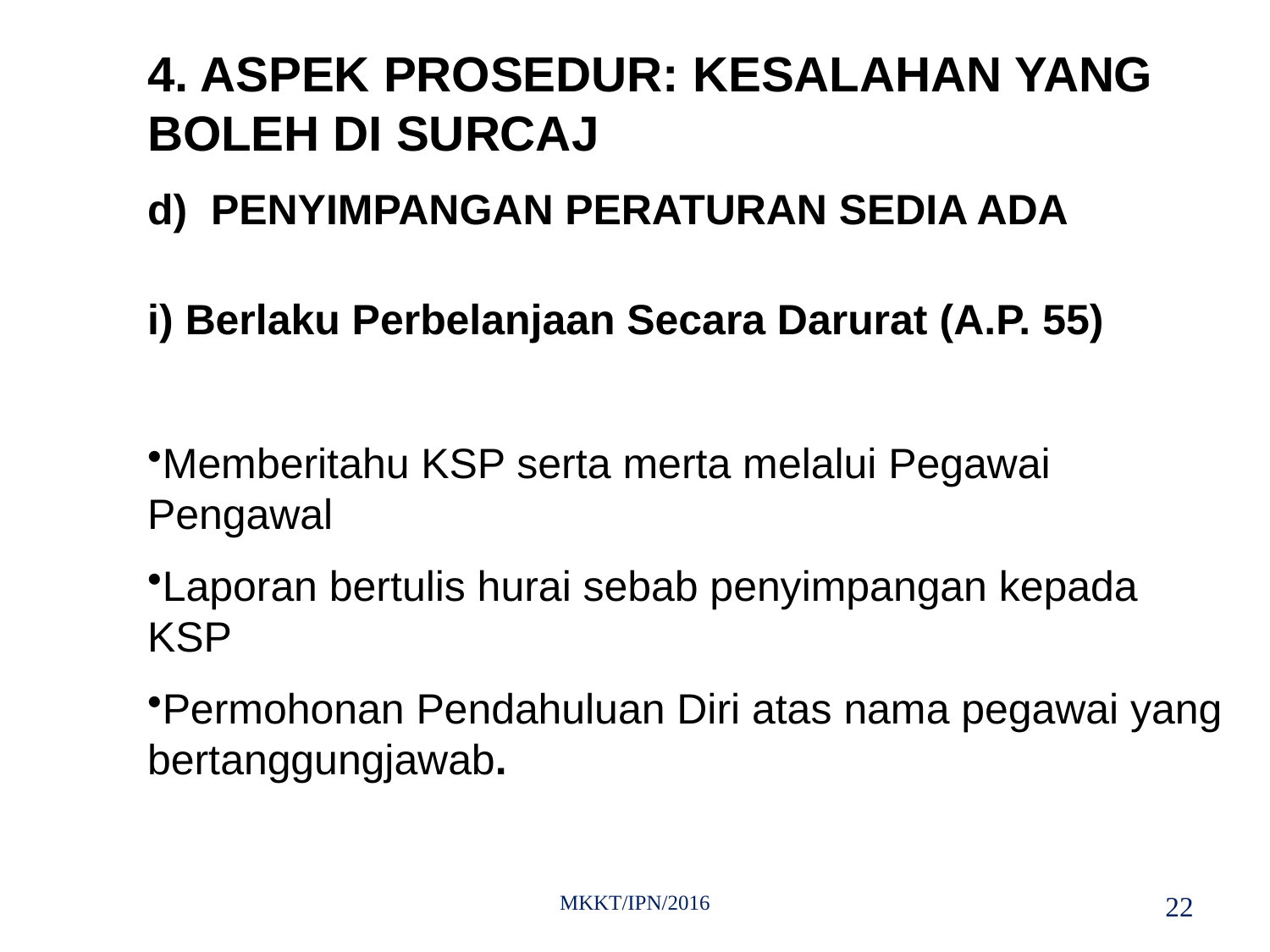

4. ASPEK PROSEDUR: KESALAHAN YANG BOLEH DI SURCAJ
d)  PENYIMPANGAN PERATURAN SEDIA ADA
i) Berlaku Perbelanjaan Secara Darurat (A.P. 55)

Memberitahu KSP serta merta melalui Pegawai Pengawal
Laporan bertulis hurai sebab penyimpangan kepada KSP
Permohonan Pendahuluan Diri atas nama pegawai yang bertanggungjawab.
MKKT/IPN/2016
22